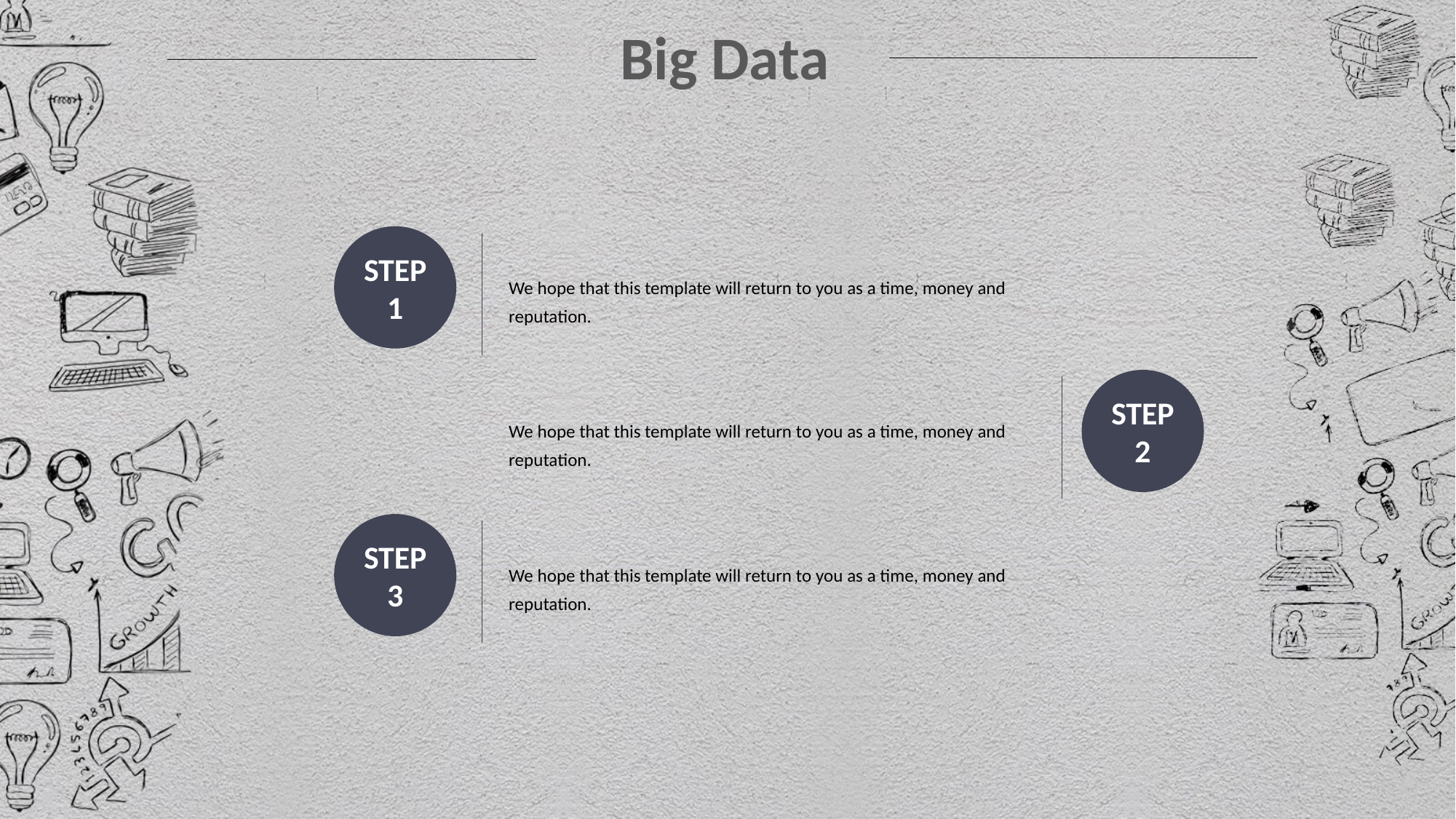

STEP1
We hope that this template will return to you as a time, money and reputation.
STEP2
We hope that this template will return to you as a time, money and reputation.
STEP3
We hope that this template will return to you as a time, money and reputation.